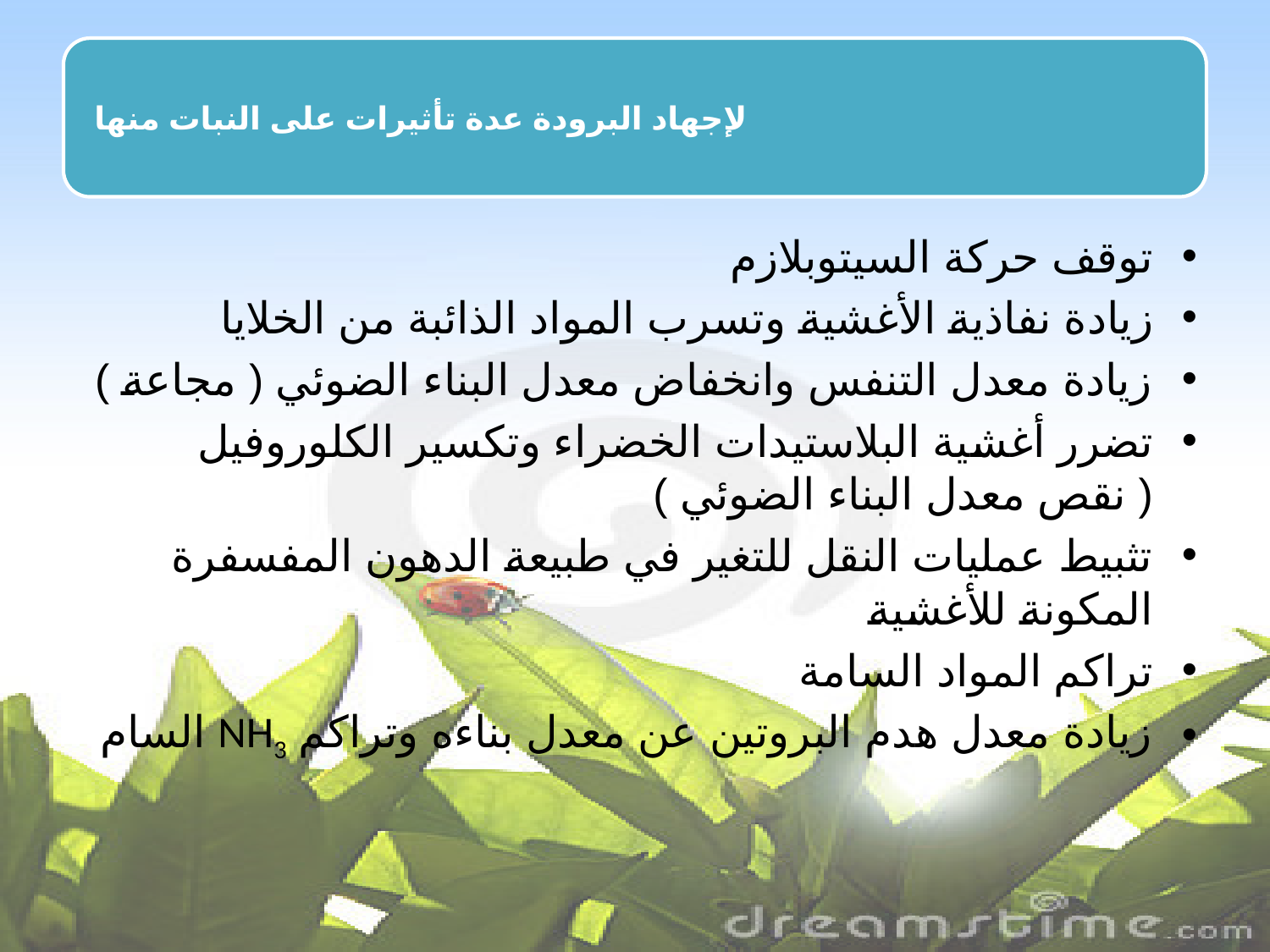

توقف حركة السيتوبلازم
زيادة نفاذية الأغشية وتسرب المواد الذائبة من الخلايا
زيادة معدل التنفس وانخفاض معدل البناء الضوئي ( مجاعة )
تضرر أغشية البلاستيدات الخضراء وتكسير الكلوروفيل ( نقص معدل البناء الضوئي )
تثبيط عمليات النقل للتغير في طبيعة الدهون المفسفرة المكونة للأغشية
تراكم المواد السامة
زيادة معدل هدم البروتين عن معدل بناءه وتراكم NH3 السام